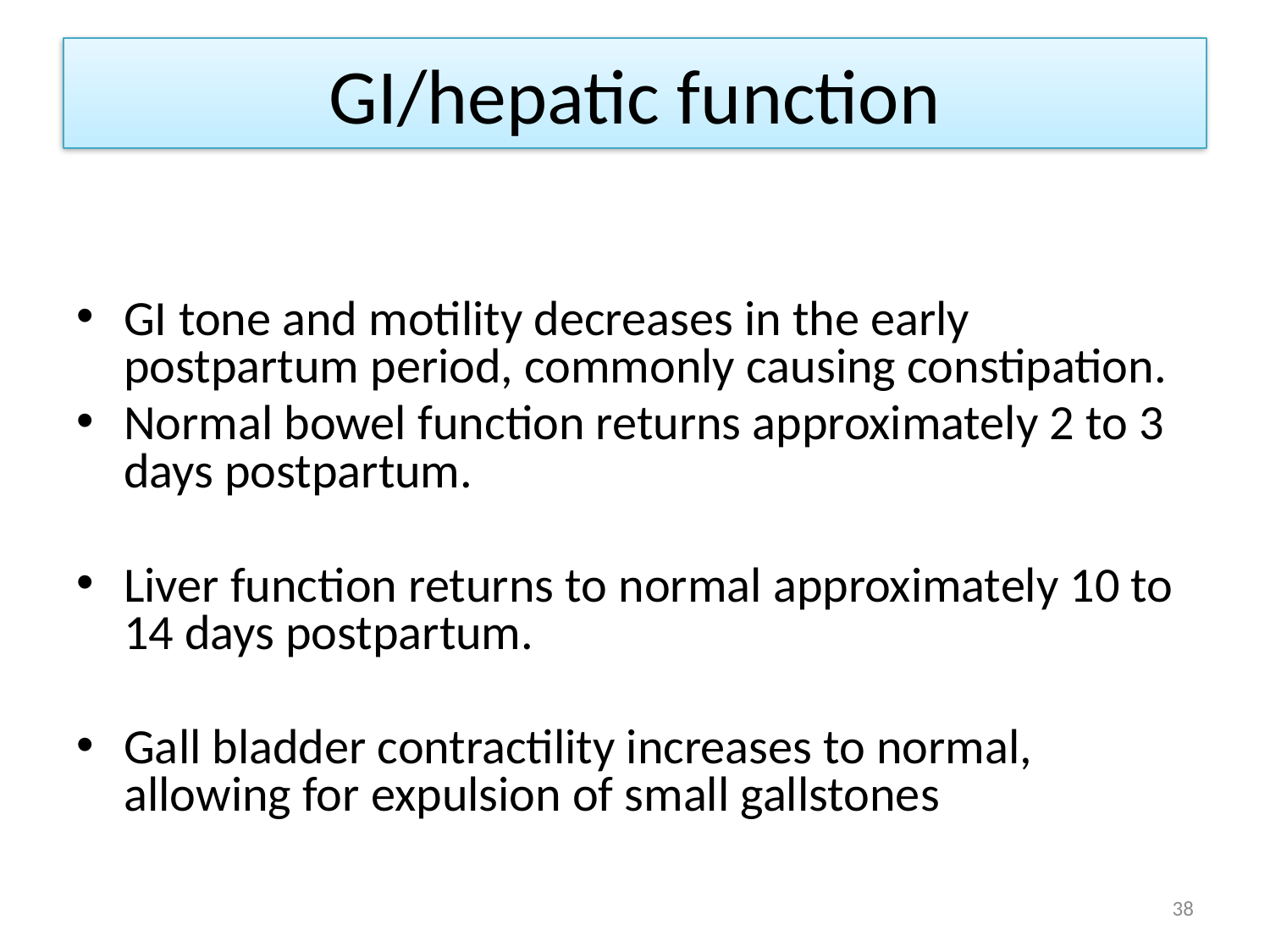

# GI/hepatic function

GI tone and motility decreases in the early postpartum period, commonly causing constipation.
Normal bowel function returns approximately 2 to 3 days postpartum.

Liver function returns to normal approximately 10 to 14 days postpartum.

Gall bladder contractility increases to normal, allowing for expulsion of small gallstones

38